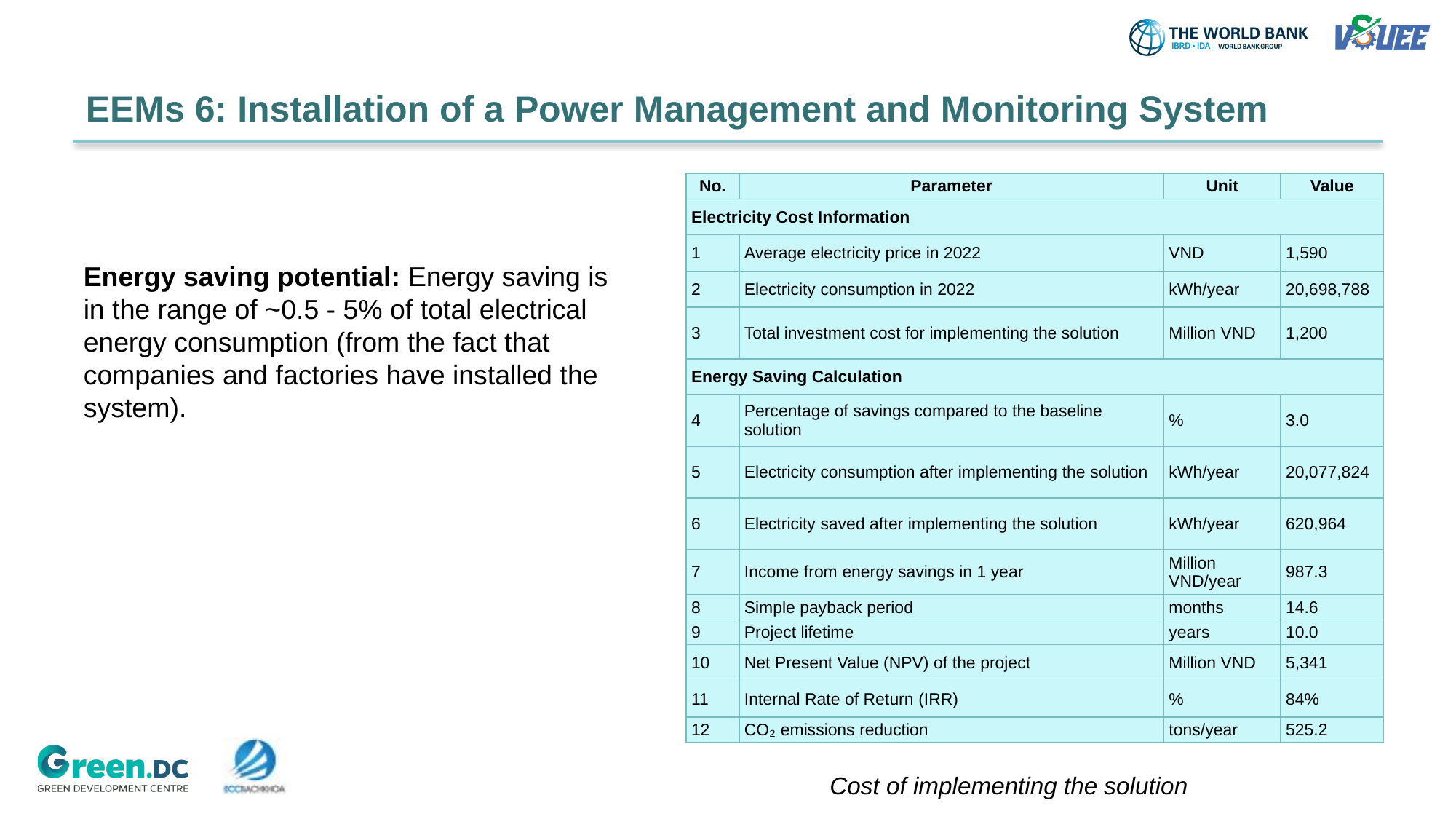

EEMs 6: Installation of a Power Management and Monitoring System
| No. | Parameter | Unit | Value |
| --- | --- | --- | --- |
| Electricity Cost Information |  |  |  |
| 1 | Average electricity price in 2022 | VND | 1,590 |
| 2 | Electricity consumption in 2022 | kWh/year | 20,698,788 |
| 3 | Total investment cost for implementing the solution | Million VND | 1,200 |
| Energy Saving Calculation |  |  |  |
| 4 | Percentage of savings compared to the baseline solution | % | 3.0 |
| 5 | Electricity consumption after implementing the solution | kWh/year | 20,077,824 |
| 6 | Electricity saved after implementing the solution | kWh/year | 620,964 |
| 7 | Income from energy savings in 1 year | Million VND/year | 987.3 |
| 8 | Simple payback period | months | 14.6 |
| 9 | Project lifetime | years | 10.0 |
| 10 | Net Present Value (NPV) of the project | Million VND | 5,341 |
| 11 | Internal Rate of Return (IRR) | % | 84% |
| 12 | CO₂ emissions reduction | tons/year | 525.2 |
Energy saving potential: Energy saving is in the range of ~0.5 - 5% of total electrical energy consumption (from the fact that companies and factories have installed the system).
Cost of implementing the solution